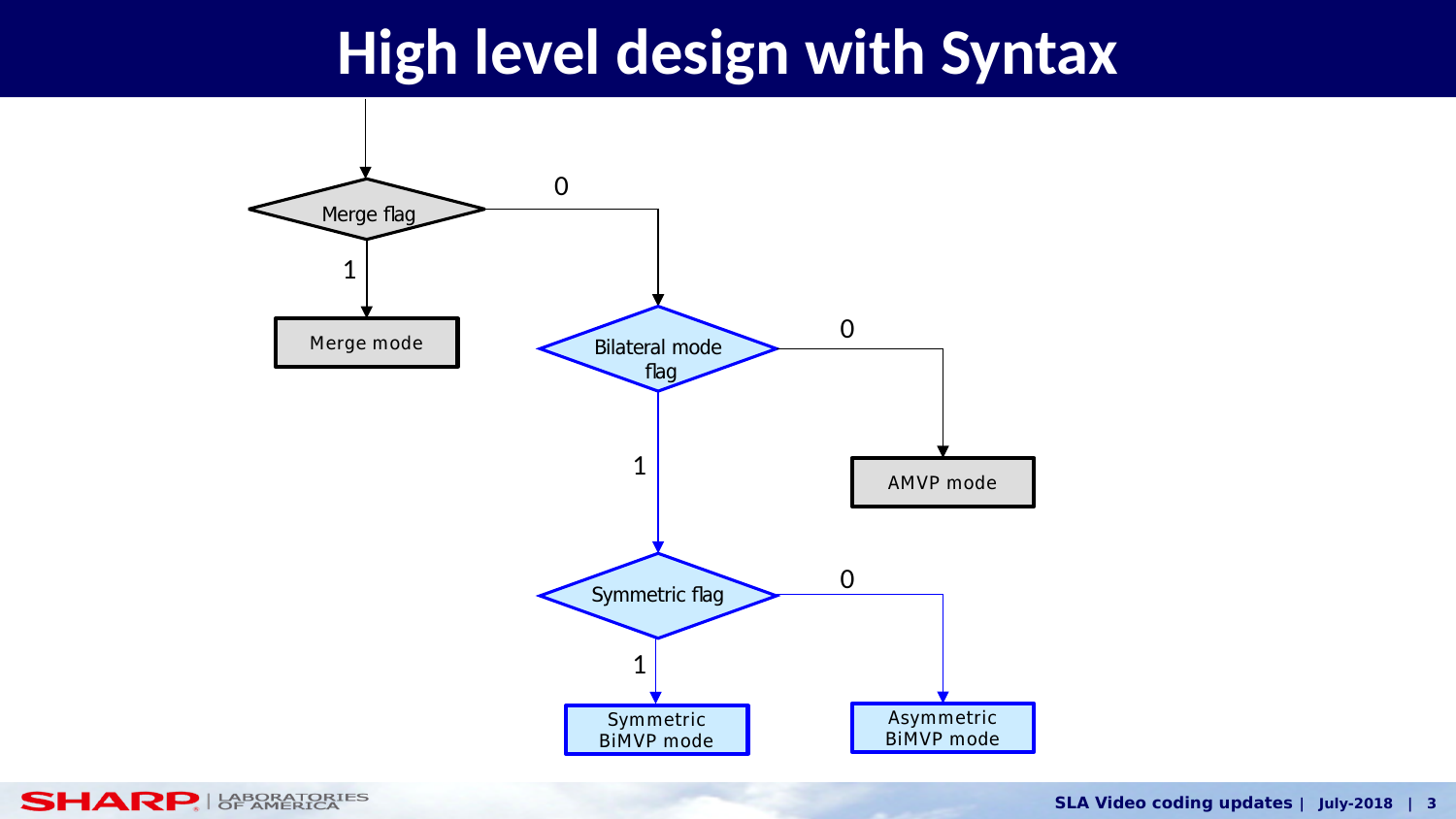

# High level design with Syntax
0
Merge flag
1
0
Bilateral mode
 flag
Merge mode
1
AMVP mode
Symmetric flag
0
1
Asymmetric
BiMVP mode
Symmetric
BiMVP mode